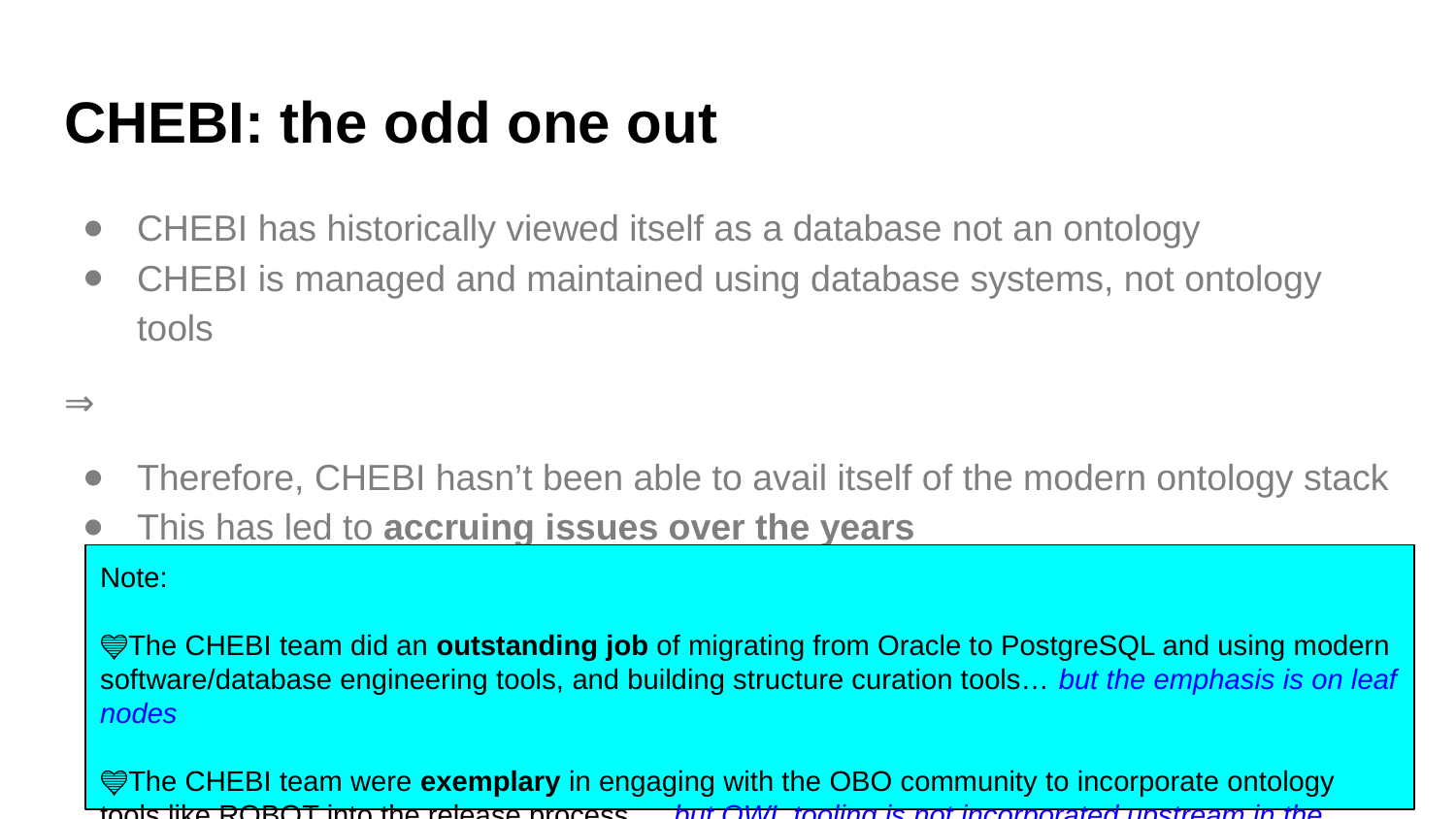

# CHEBI: the odd one out
CHEBI has historically viewed itself as a database not an ontology
CHEBI is managed and maintained using database systems, not ontology tools
⇒
Therefore, CHEBI hasn’t been able to avail itself of the modern ontology stack
This has led to accruing issues over the years
Note:

💙The CHEBI team did an outstanding job of migrating from Oracle to PostgreSQL and using modern software/database engineering tools, and building structure curation tools… but the emphasis is on leaf nodes

💙The CHEBI team were exemplary in engaging with the OBO community to incorporate ontology tools like ROBOT into the release process…  but OWL tooling is not incorporated upstream in the curation process